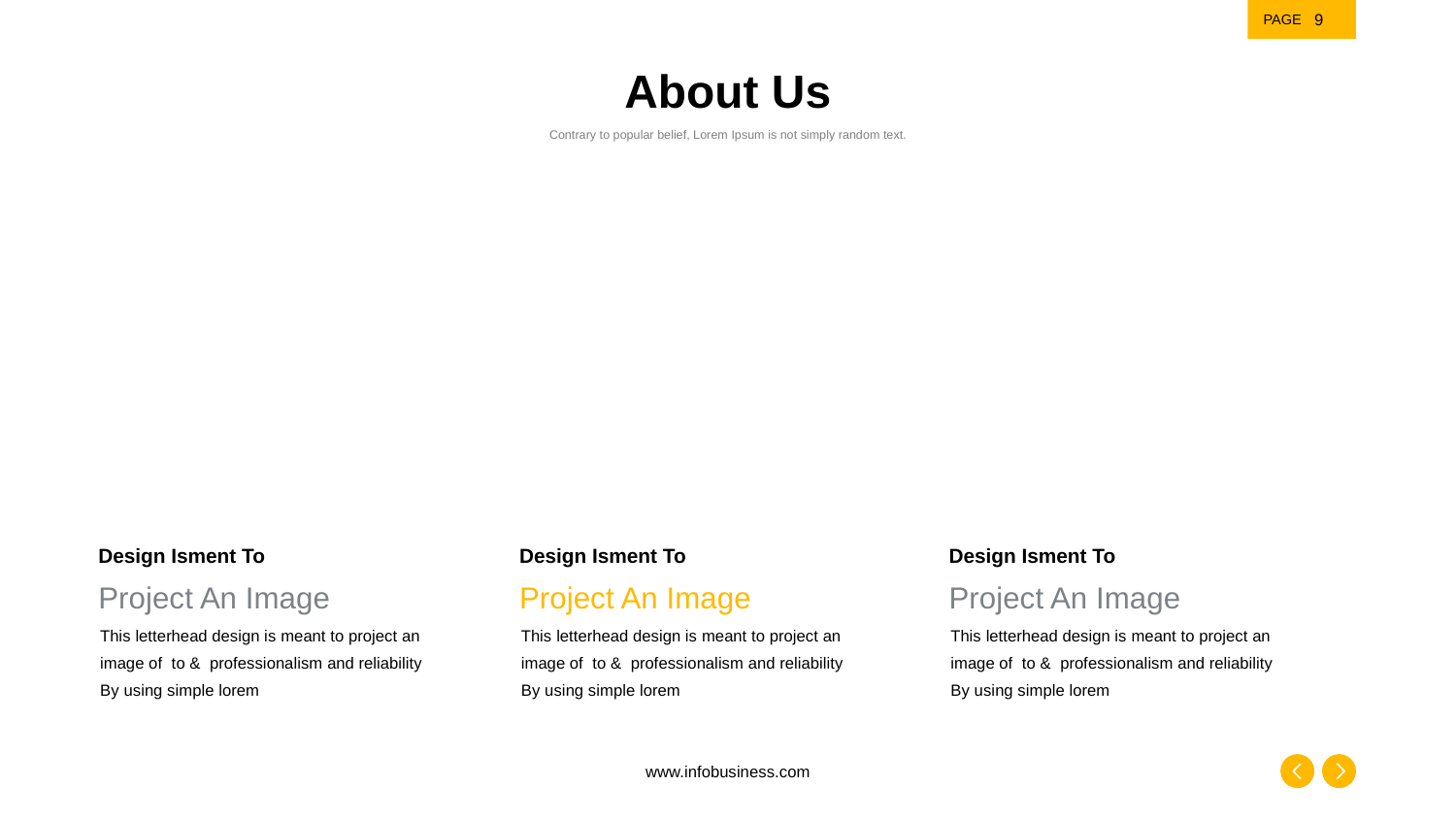

9
# About Us
Contrary to popular belief, Lorem Ipsum is not simply random text.

Design Isment To
Project An Image
Design Isment To
Project An Image
Design Isment To
Project An Image
This letterhead design is meant to project an image of  to &  professionalism and reliability By using simple lorem
This letterhead design is meant to project an image of  to &  professionalism and reliability By using simple lorem
This letterhead design is meant to project an image of  to &  professionalism and reliability By using simple lorem
www.infobusiness.com